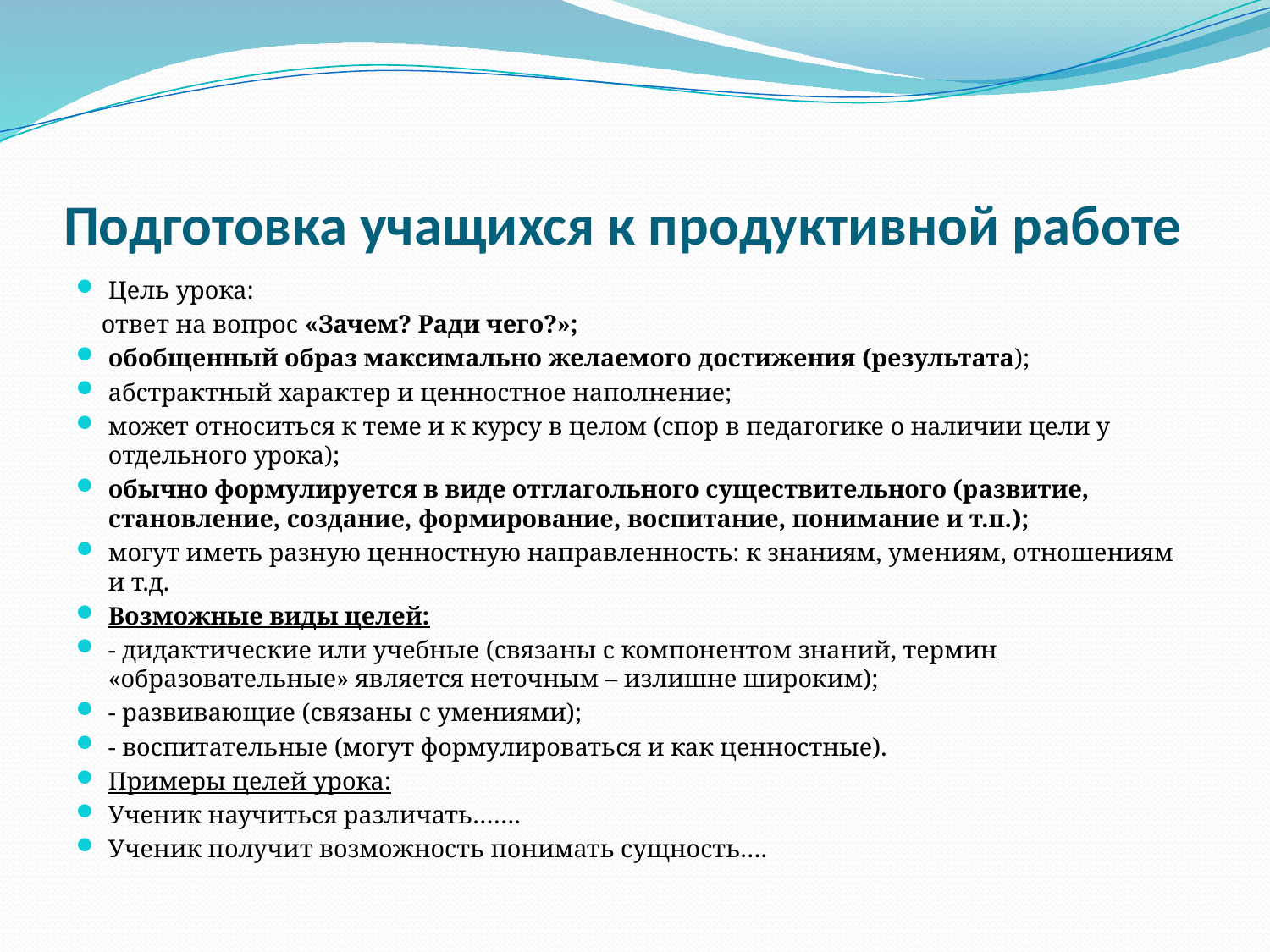

# Подготовка учащихся к продуктивной работе
Цель урока:
    ответ на вопрос «Зачем? Ради чего?»;
обобщенный образ максимально желаемого достижения (результата);
абстрактный характер и ценностное наполнение;
может относиться к теме и к курсу в целом (спор в педагогике о наличии цели у отдельного урока);
обычно формулируется в виде отглагольного существительного (развитие, становление, создание, формирование, воспитание, понимание и т.п.);
могут иметь разную ценностную направленность: к знаниям, умениям, отношениям и т.д.
Возможные виды целей:
- дидактические или учебные (связаны с компонентом знаний, термин «образовательные» является неточным – излишне широким);
- развивающие (связаны с умениями);
- воспитательные (могут формулироваться и как ценностные).
Примеры целей урока:
Ученик научиться различать…….
Ученик получит возможность понимать сущность….